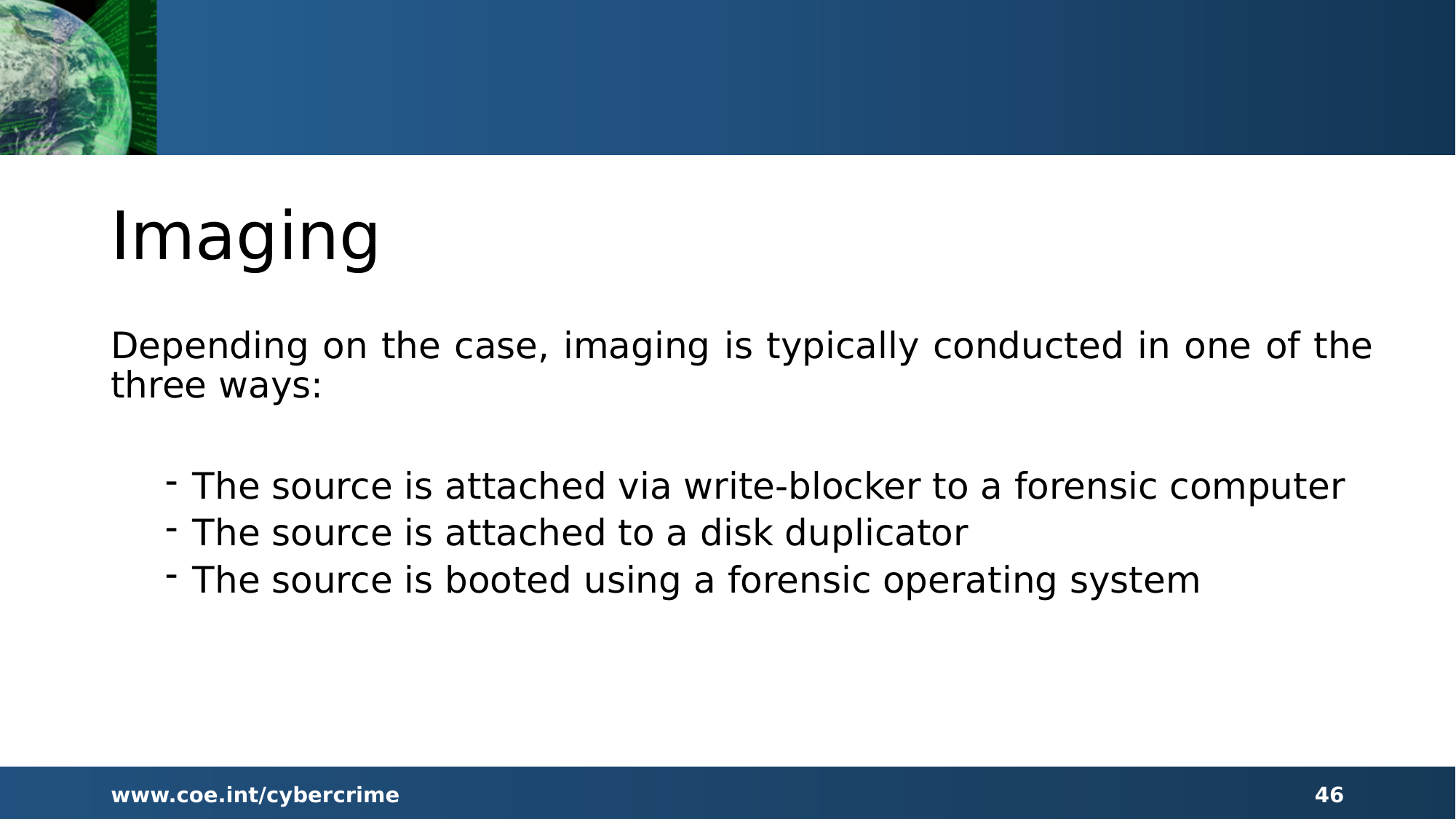

# Imaging
Depending on the case, imaging is typically conducted in one of the three ways:

The source is attached via write-blocker to a forensic computer
The source is attached to a disk duplicator
The source is booted using a forensic operating system
www.coe.int/cybercrime
46